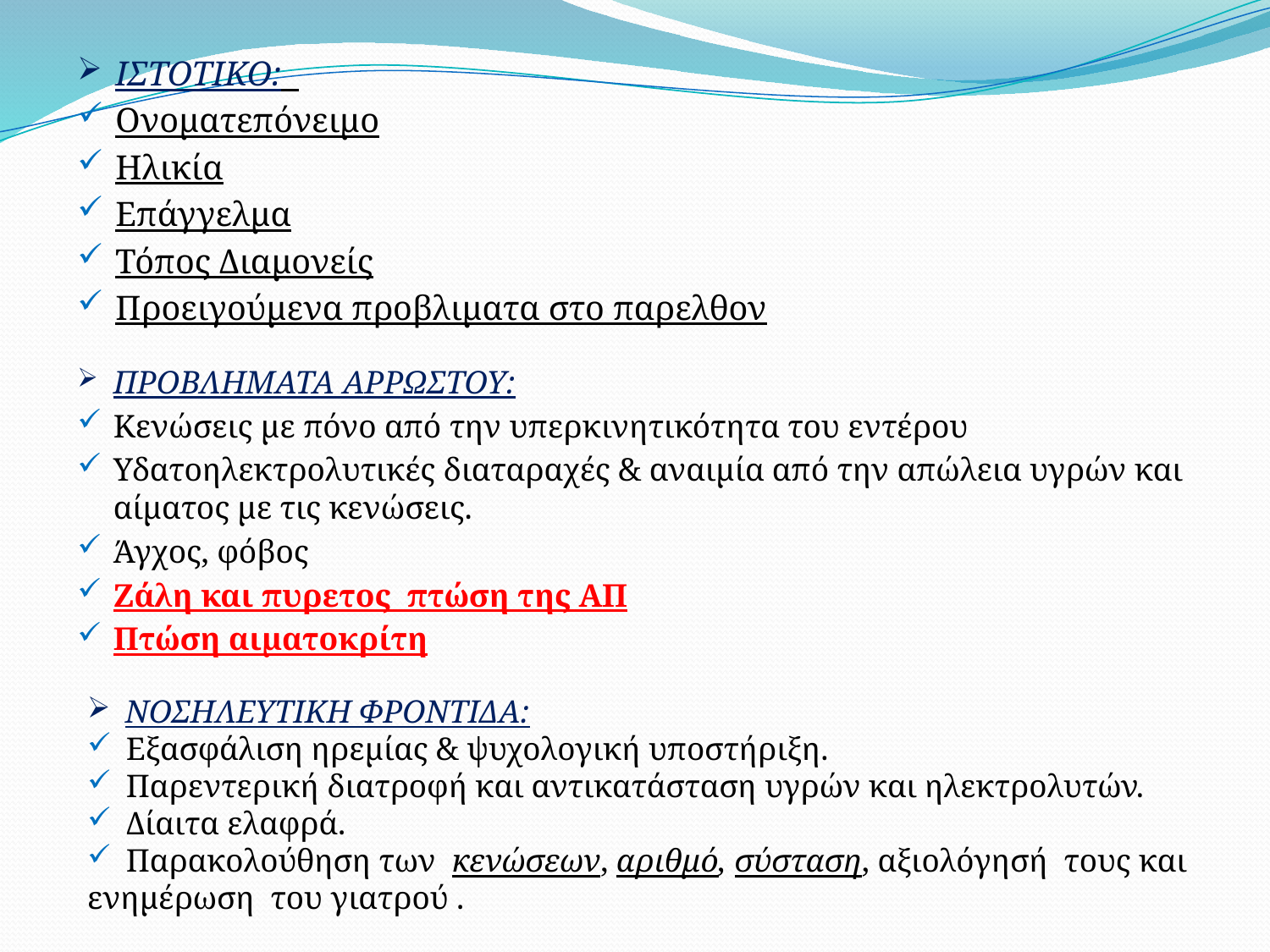

ΙΣΤΟΤΙΚΟ:
Ονοματεπόνειμο
Ηλικία
Επάγγελμα
Τόπος Διαμονείς
Προειγούμενα προβλιματα στο παρελθον
ΠΡΟΒΛΗΜΑΤΑ ΑΡΡΩΣΤΟΥ:
Κενώσεις με πόνο από την υπερκινητικότητα του εντέρου
Υδατοηλεκτρολυτικές διαταραχές & αναιμία από την απώλεια υγρών και αίματος με τις κενώσεις.
Άγχος, φόβος
Ζάλη και πυρετος  πτώση της ΑΠ
Πτώση αιματοκρίτη

  ΝΟΣΗΛΕΥΤΙΚΗ ΦΡΟΝΤΙΔΑ:
  Εξασφάλιση ηρεμίας & ψυχολογική υποστήριξη.
  Παρεντερική διατροφή και αντικατάσταση υγρών και ηλεκτρολυτών.
  Δίαιτα ελαφρά.
  Παρακολούθηση των  κενώσεων, αριθμό, σύσταση, αξιολόγησή  τους και ενημέρωση  του γιατρού .